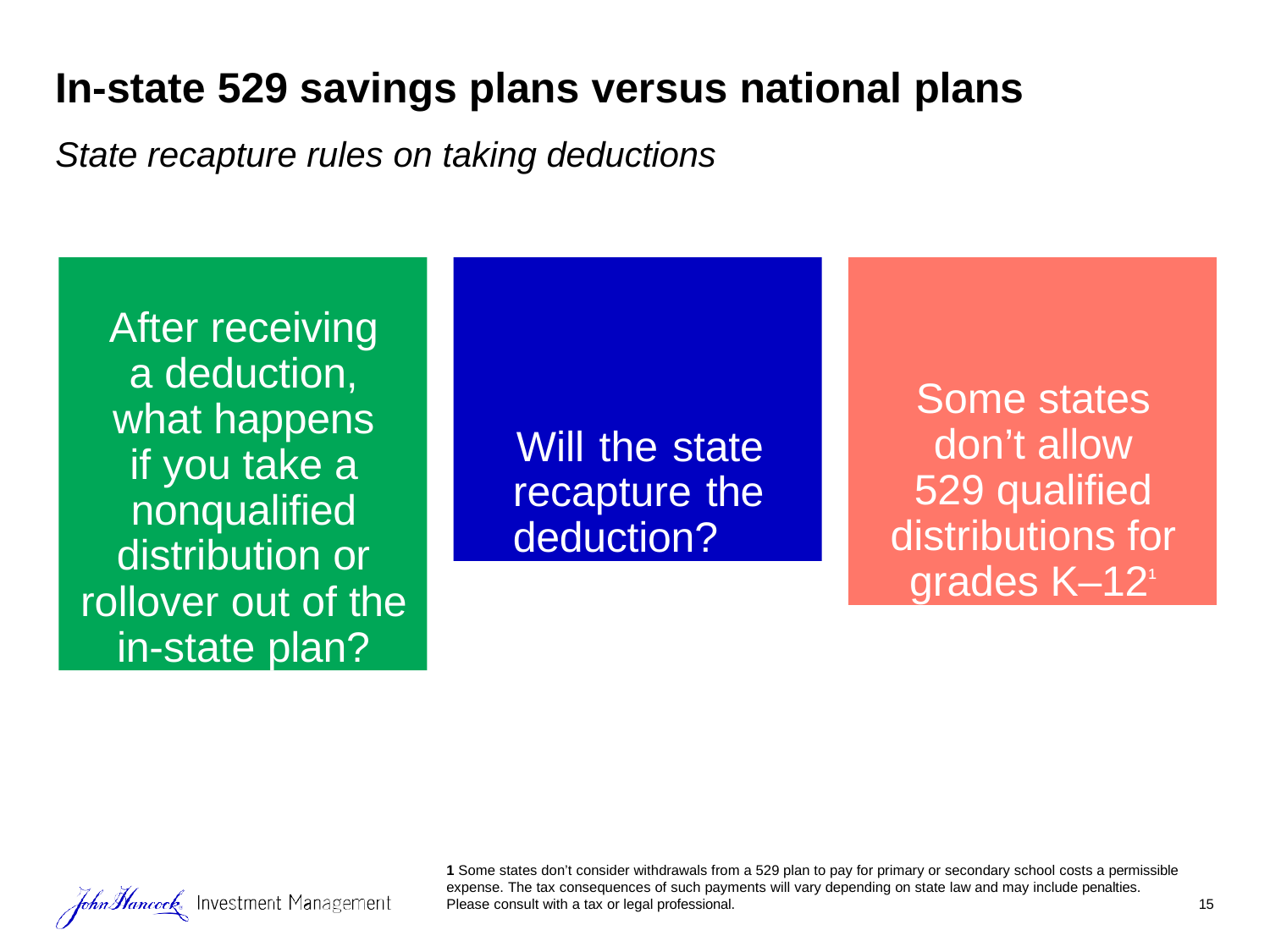

# In-state 529 savings plans versus national plans
State recapture rules on taking deductions

After receiving a deduction, what happens if you take a nonqualified distribution or
rollover out of the in-state plan?

Will the state recapture the deduction?

Some states don’t allow 529 qualified
distributions for grades K–12¹
1 Some states don’t consider withdrawals from a 529 plan to pay for primary or secondary school costs a permissible expense. The tax consequences of such payments will vary depending on state law and may include penalties.
Please consult with a tax or legal professional.
15